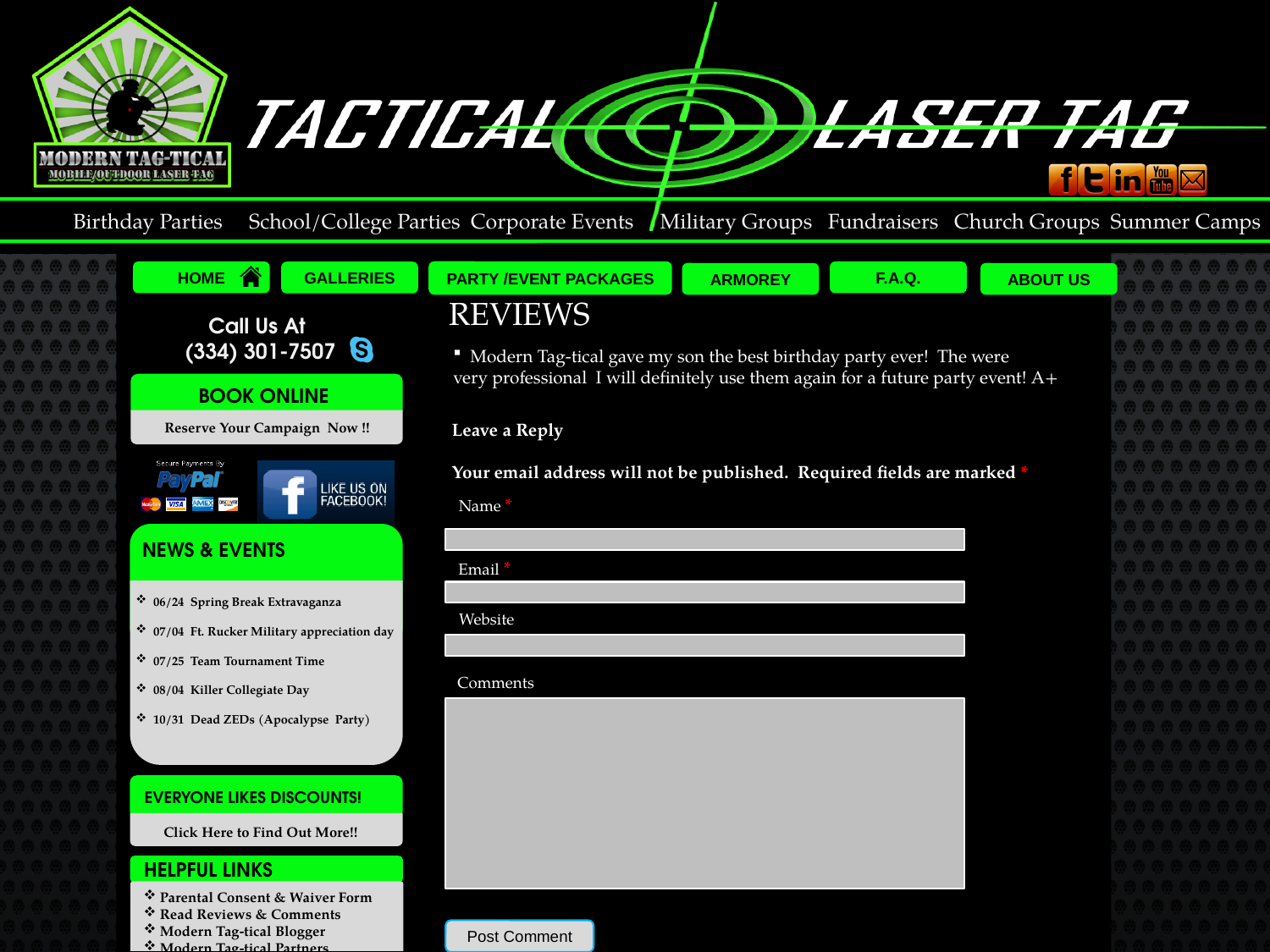

REVIEWS
  Modern Tag-tical gave my son the best birthday party ever!  The were
very professional  I will definitely use them again for a future party event! A+
Leave a Reply

Your email address will not be published.  Required fields are marked *
Name *

Email *

Website

Comments

Post Comment